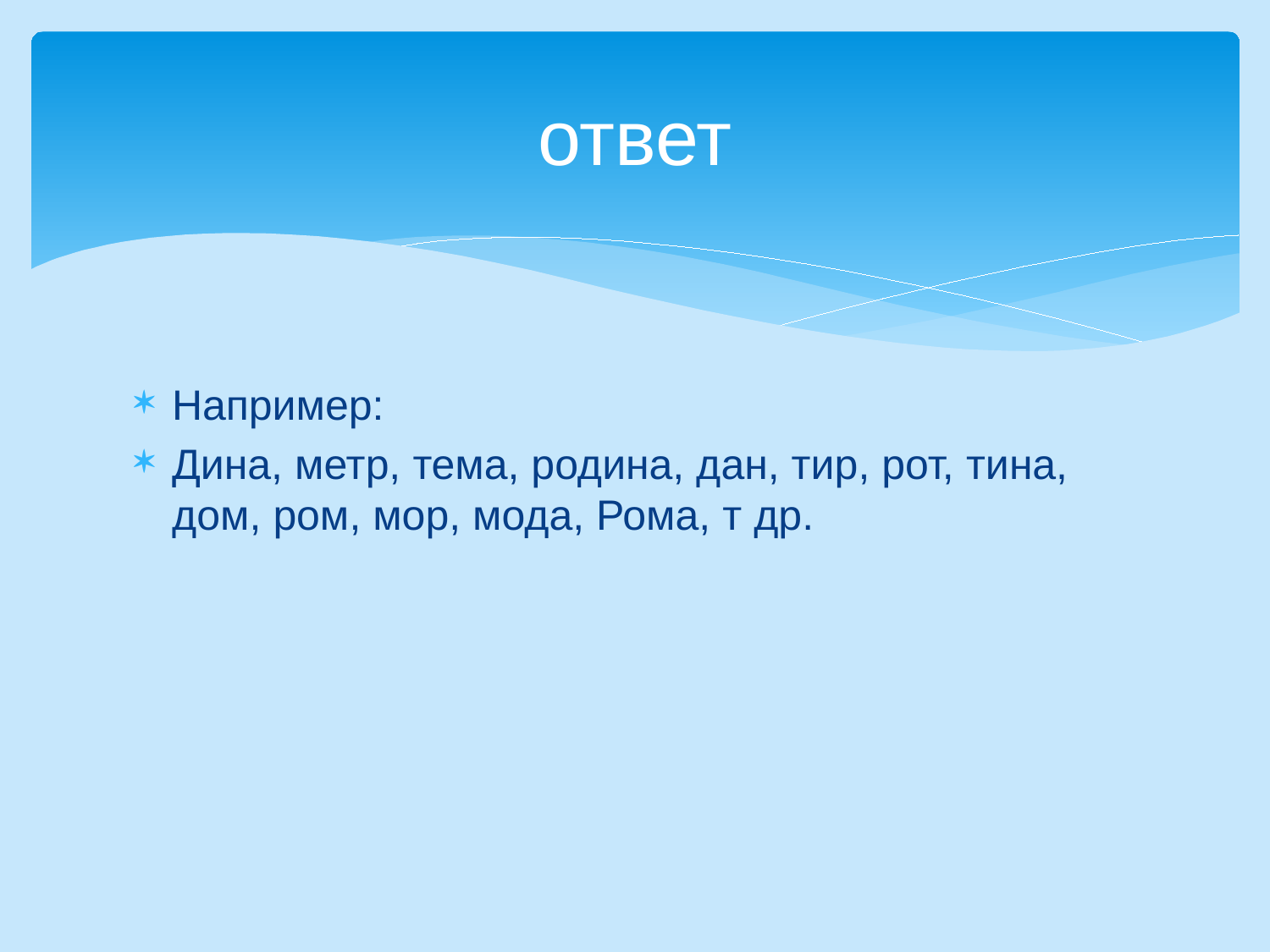

# ответ
Например:
Дина, метр, тема, родина, дан, тир, рот, тина, дом, ром, мор, мода, Рома, т др.